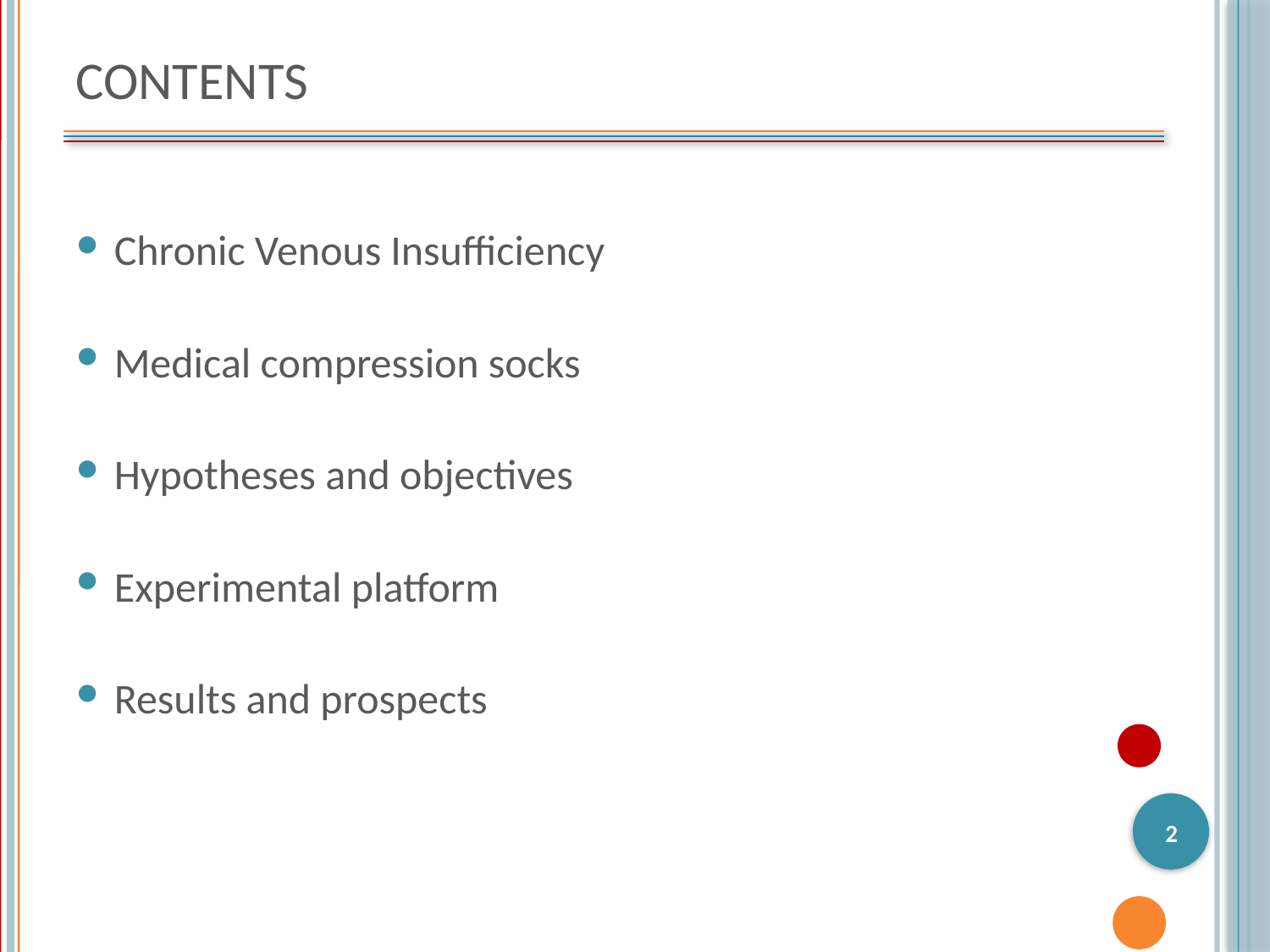

# Contents
Chronic Venous Insufficiency
Medical compression socks
Hypotheses and objectives
Experimental platform
Results and prospects
2